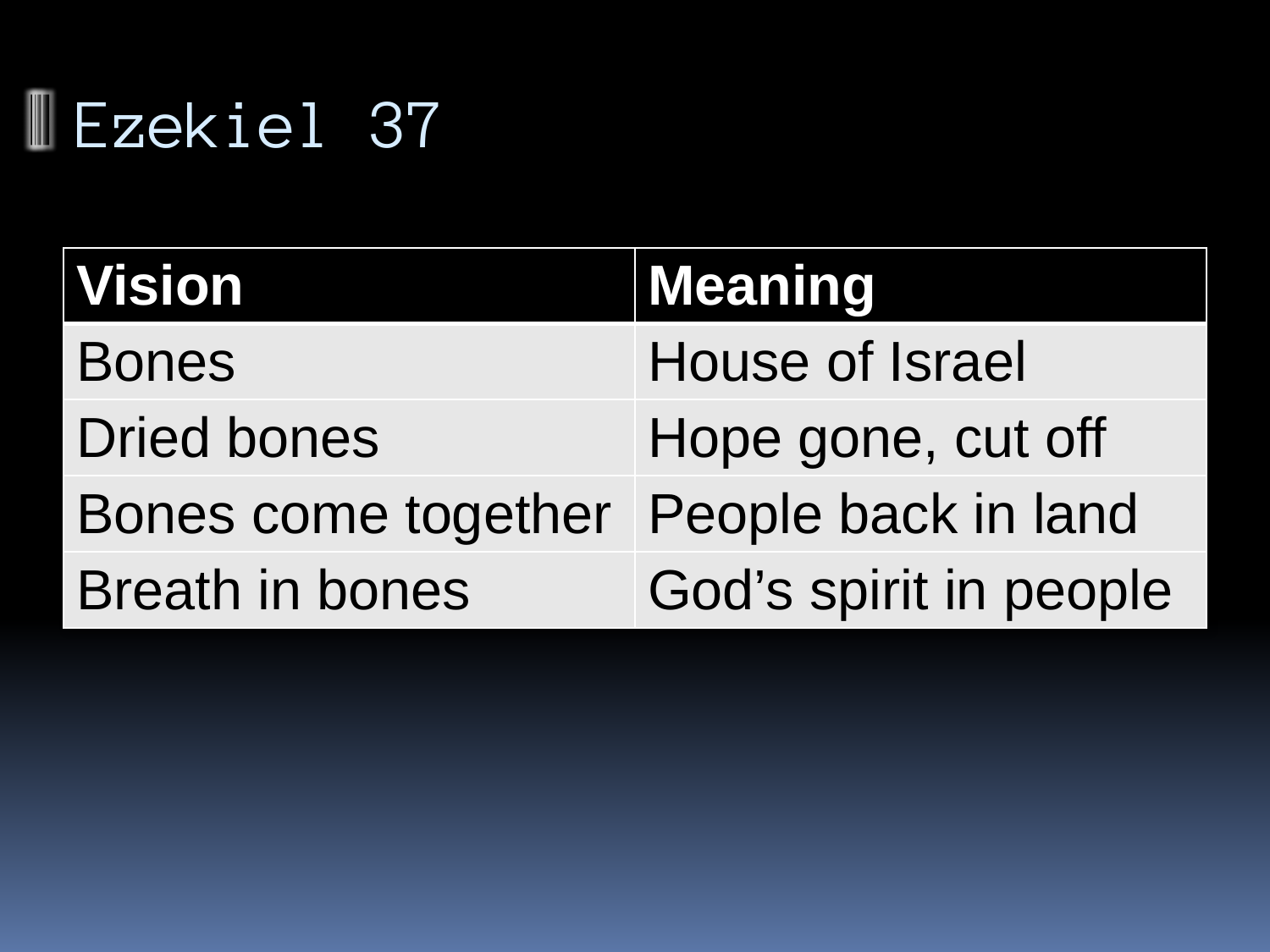

# Ezekiel 37
| Vision | Meaning |
| --- | --- |
| Bones | House of Israel |
| Dried bones | Hope gone, cut off |
| Bones come together | People back in land |
| Breath in bones | God’s spirit in people |